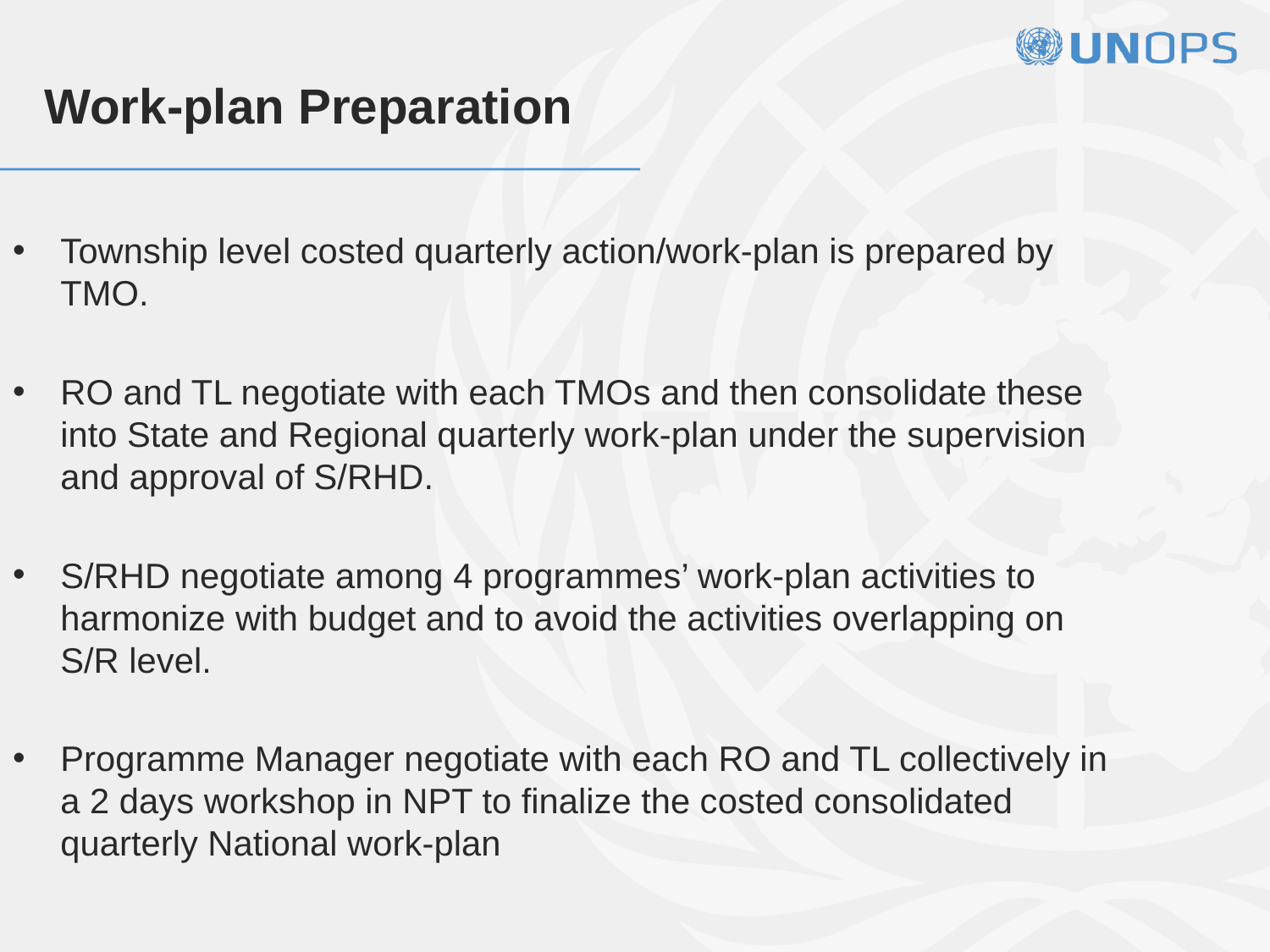

Work-plan Preparation
Township level costed quarterly action/work-plan is prepared by TMO.

RO and TL negotiate with each TMOs and then consolidate these into State and Regional quarterly work-plan under the supervision and approval of S/RHD.

S/RHD negotiate among 4 programmes’ work-plan activities to harmonize with budget and to avoid the activities overlapping on S/R level.

Programme Manager negotiate with each RO and TL collectively in a 2 days workshop in NPT to finalize the costed consolidated quarterly National work-plan